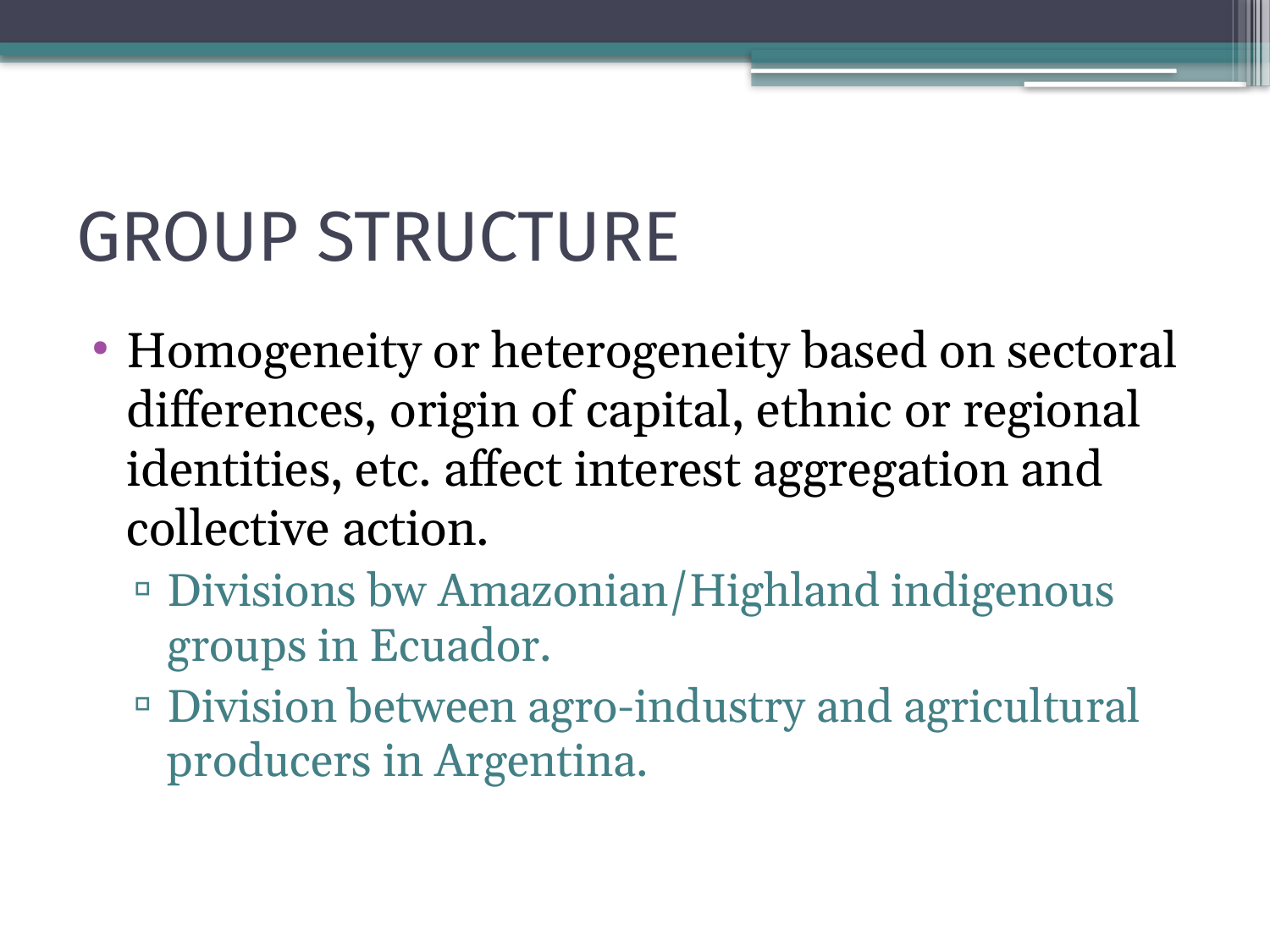

# GROUP STRUCTURE
Homogeneity or heterogeneity based on sectoral differences, origin of capital, ethnic or regional identities, etc. affect interest aggregation and collective action.
Divisions bw Amazonian/Highland indigenous groups in Ecuador.
Division between agro-industry and agricultural producers in Argentina.